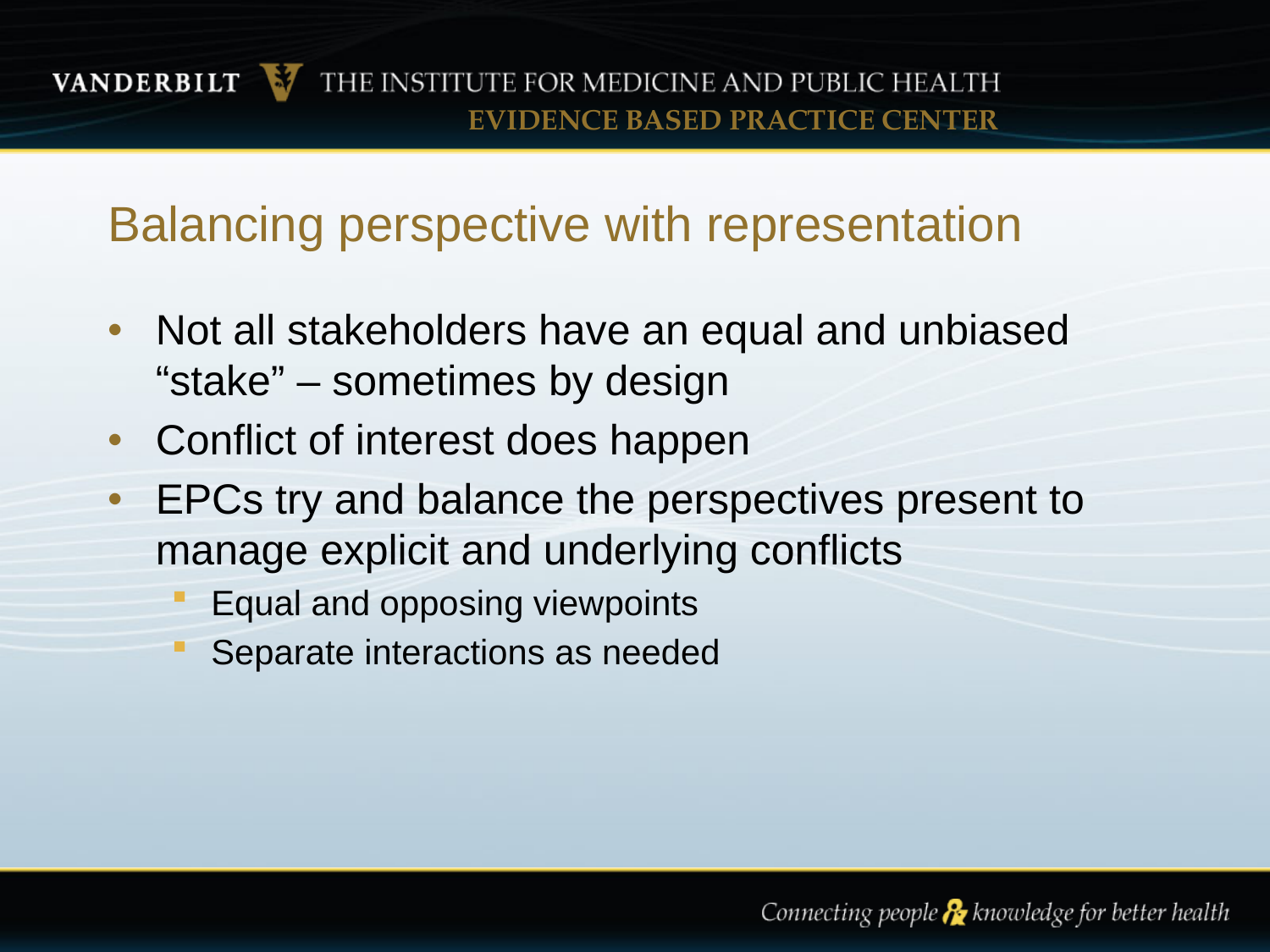

# Balancing perspective with representation
Not all stakeholders have an equal and unbiased “stake” – sometimes by design
Conflict of interest does happen
EPCs try and balance the perspectives present to manage explicit and underlying conflicts
Equal and opposing viewpoints
Separate interactions as needed